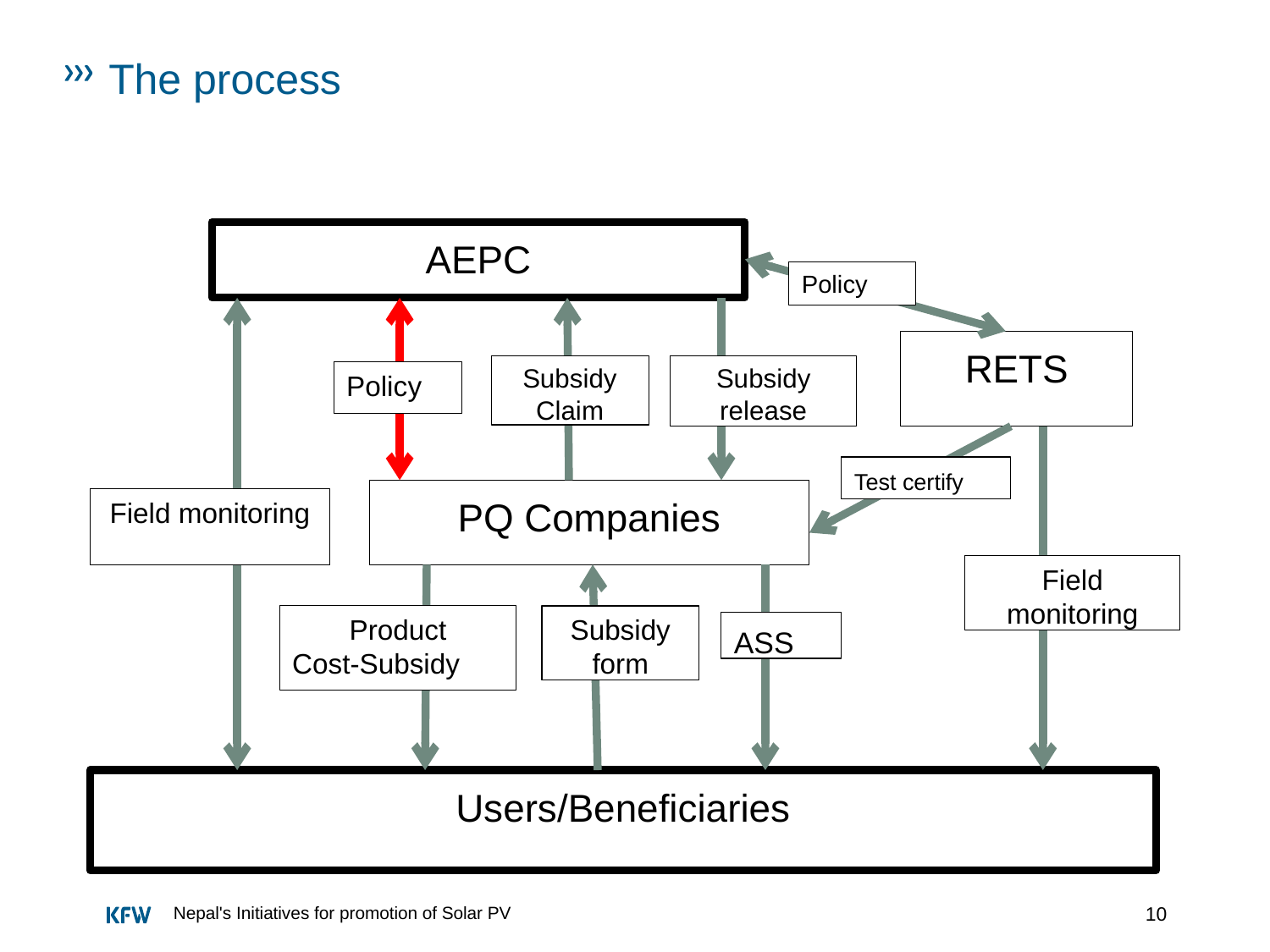

# The process
AEPC
Policy
RETS
Subsidy Claim
Subsidy release
Policy
Test certify
PQ Companies
Field monitoring
Field monitoring
Product
Cost-Subsidy
Subsidy form
ASS
Users/Beneficiaries
10
Nepal's Initiatives for promotion of Solar PV